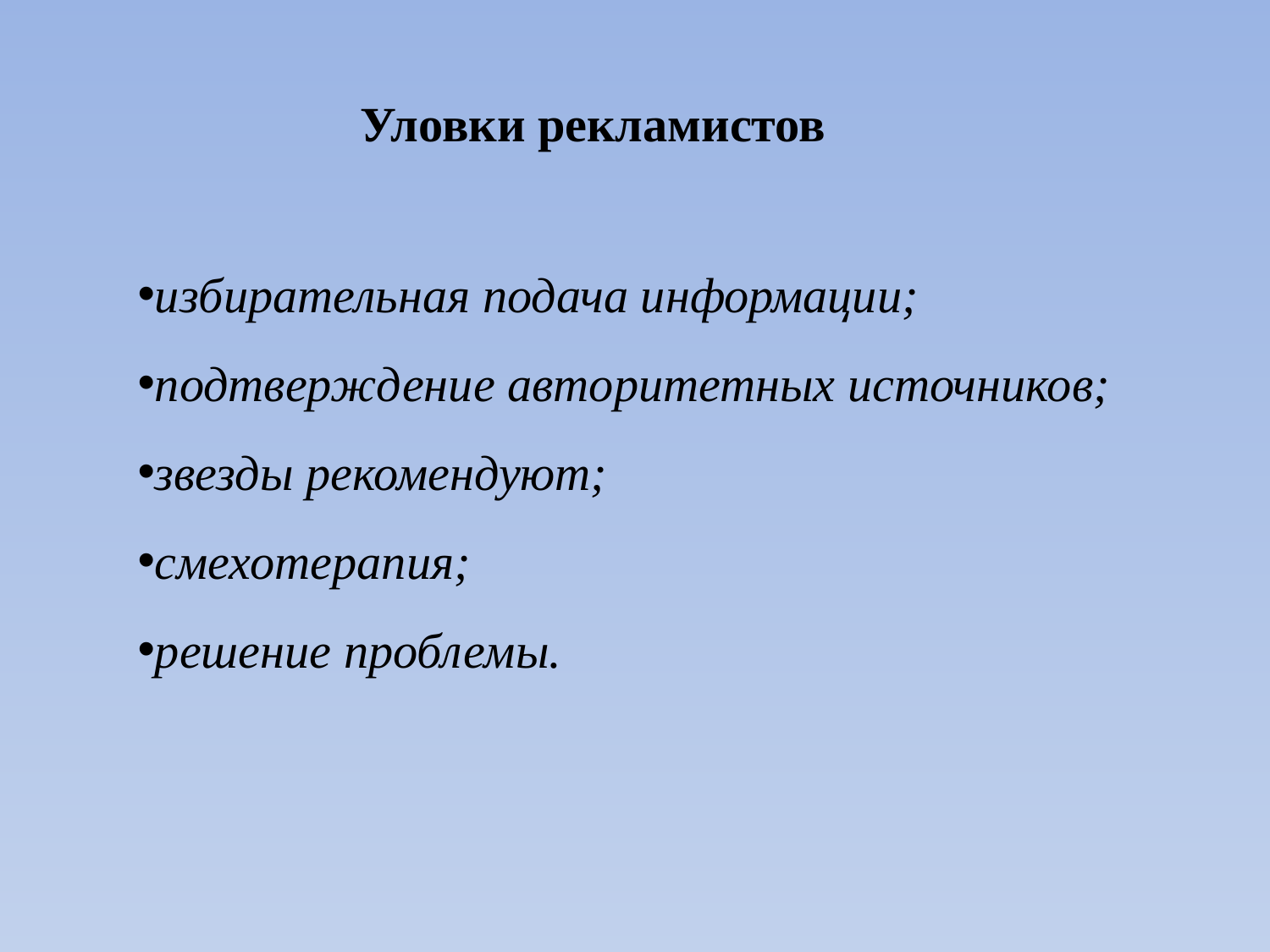

Уловки рекламистов
избирательная подача информации;
подтверждение авторитетных источников;
звезды рекомендуют;
смехотерапия;
решение проблемы.